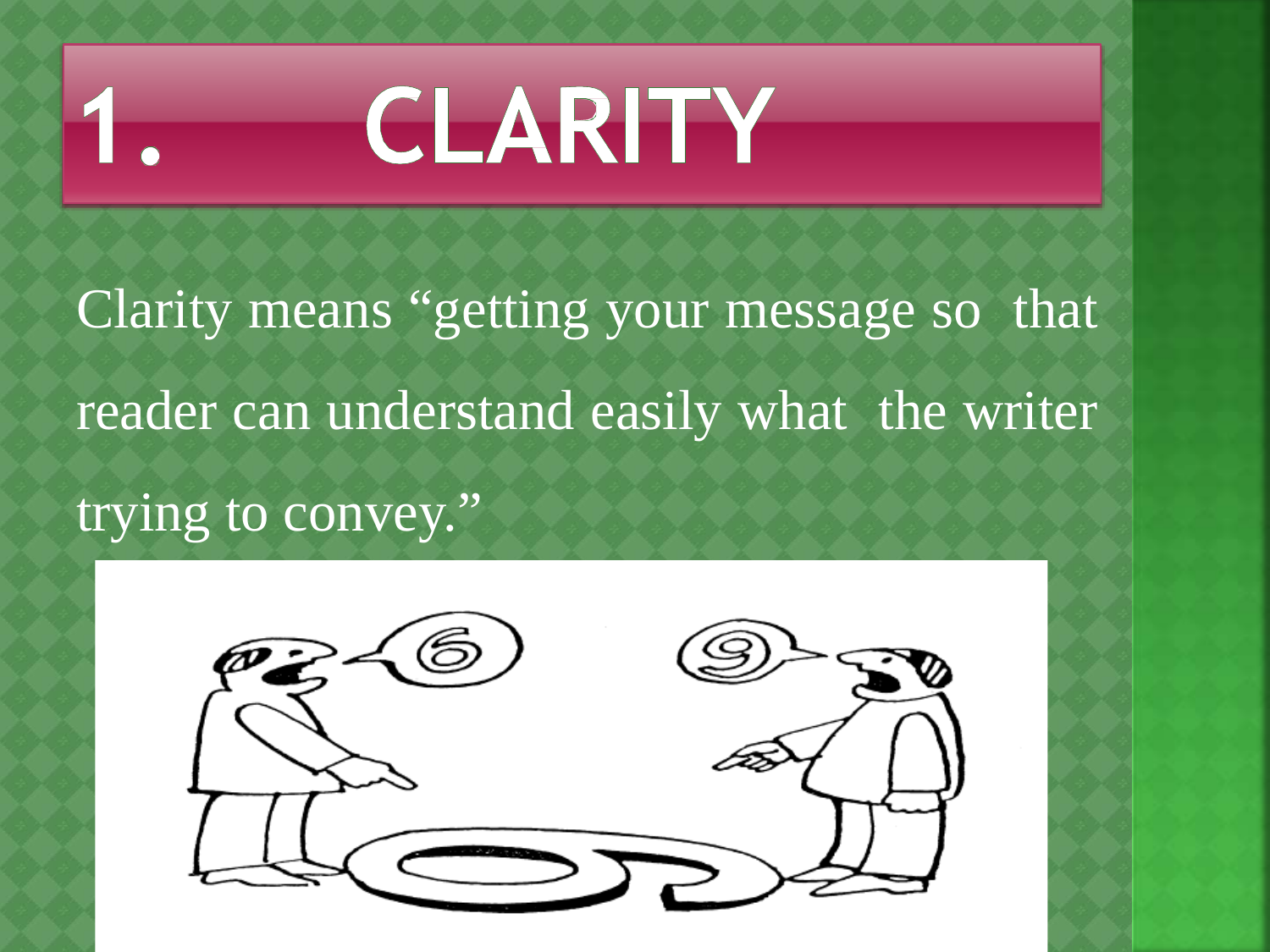

# Clarity means “getting your message so  that reader can understand easily what  the writer trying to convey.”